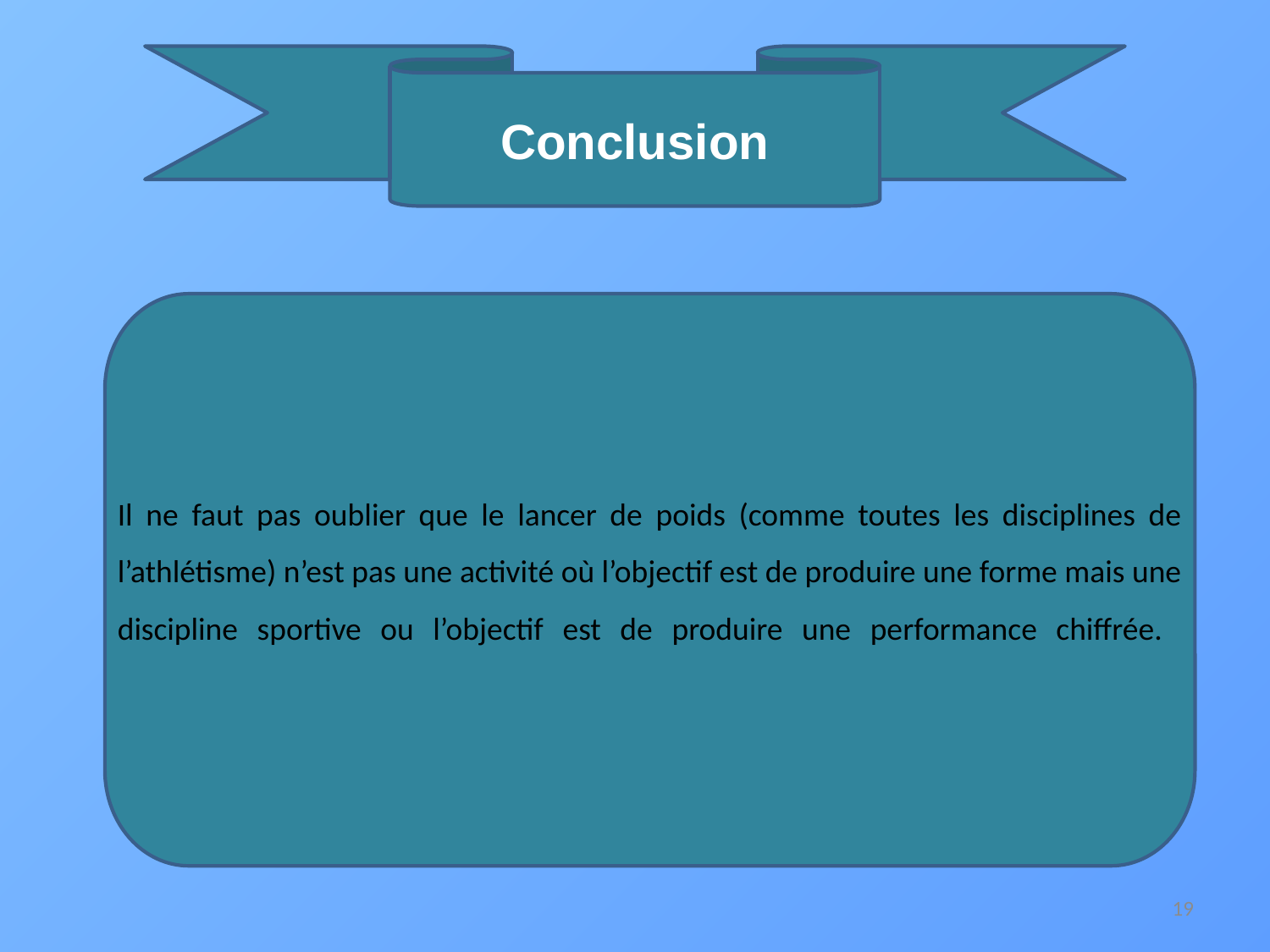

Conclusion
Il ne faut pas oublier que le lancer de poids (comme toutes les disciplines de l’athlétisme) n’est pas une activité où l’objectif est de produire une forme mais une discipline sportive ou l’objectif est de produire une performance chiffrée.
19